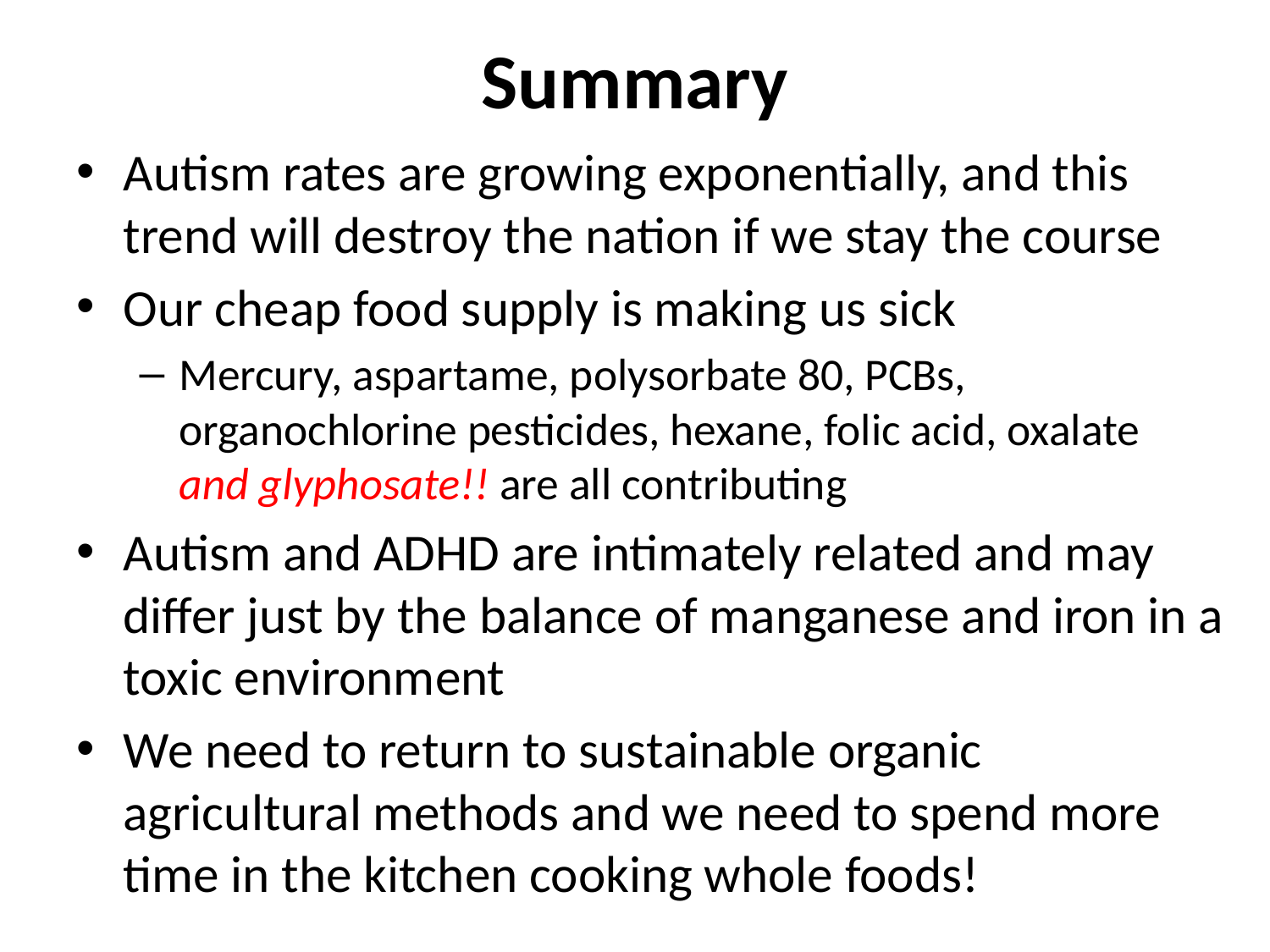

# Summary
Autism rates are growing exponentially, and this trend will destroy the nation if we stay the course
Our cheap food supply is making us sick
Mercury, aspartame, polysorbate 80, PCBs, organochlorine pesticides, hexane, folic acid, oxalate  and glyphosate!! are all contributing
Autism and ADHD are intimately related and may differ just by the balance of manganese and iron in a toxic environment
We need to return to sustainable organic agricultural methods and we need to spend more time in the kitchen cooking whole foods!